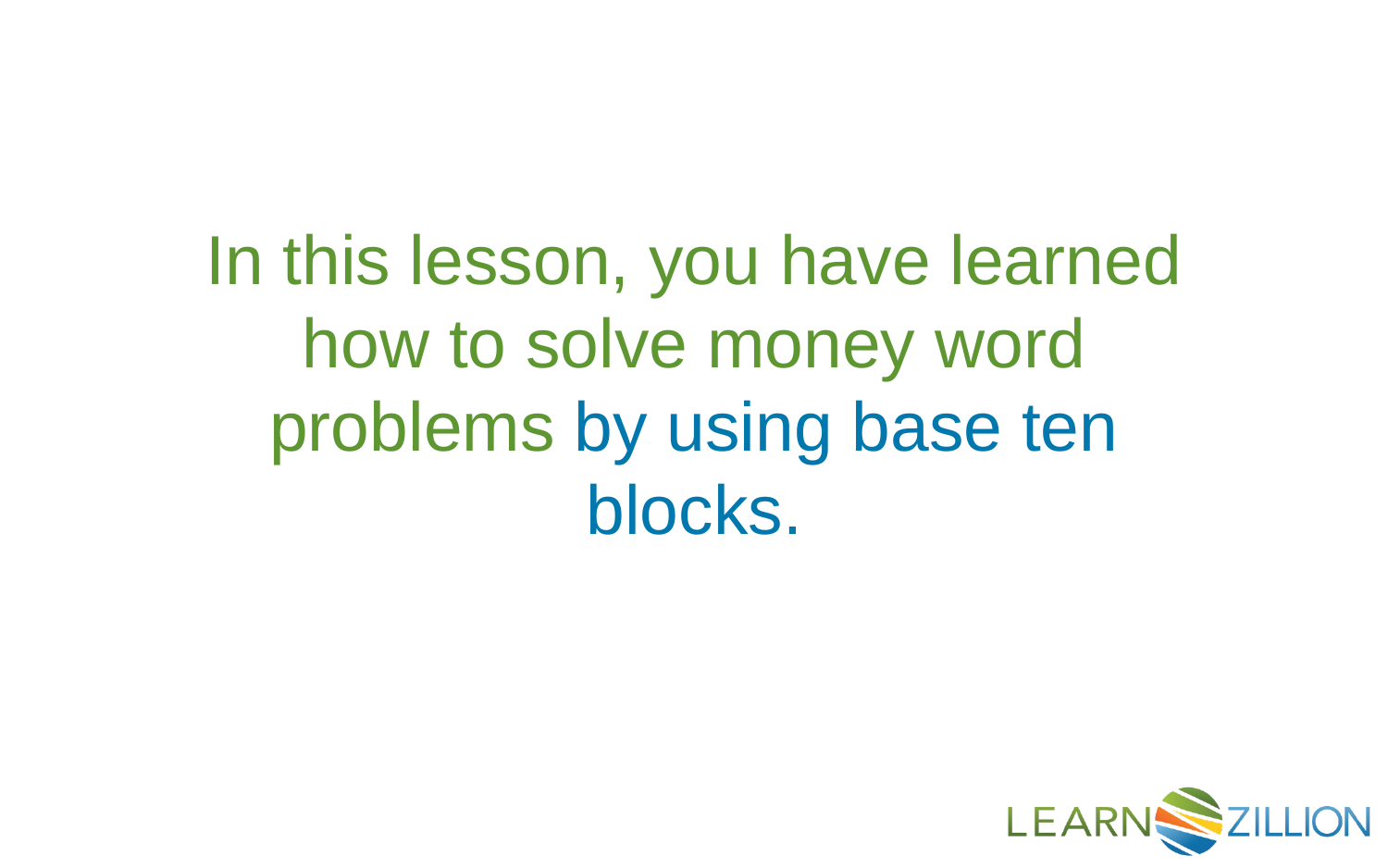

In this lesson, you have learned how to solve money word problems by using base ten blocks.